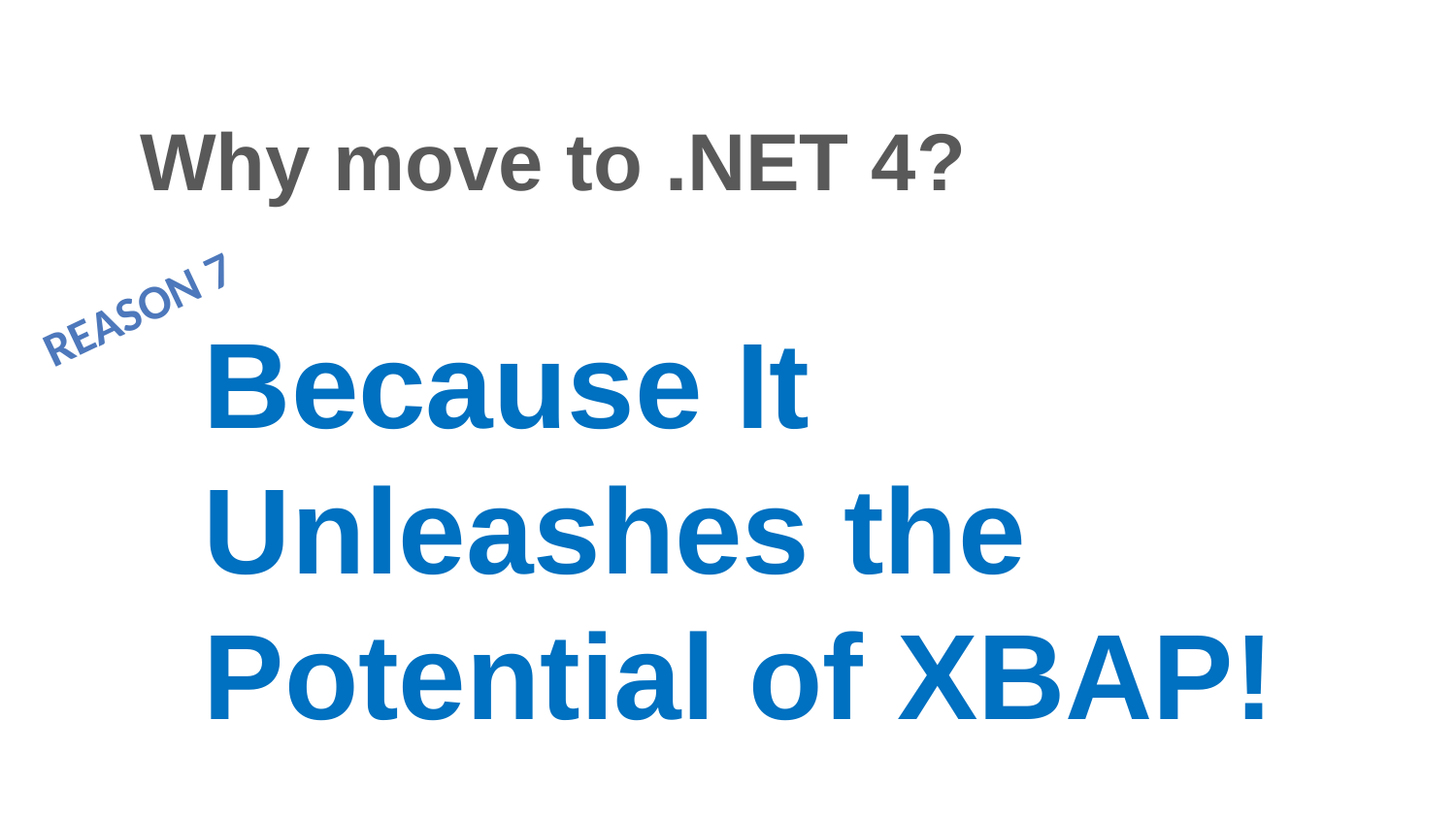

# Why move to .NET 4?
Reason 7
Because It Unleashes the Potential of XBAP!